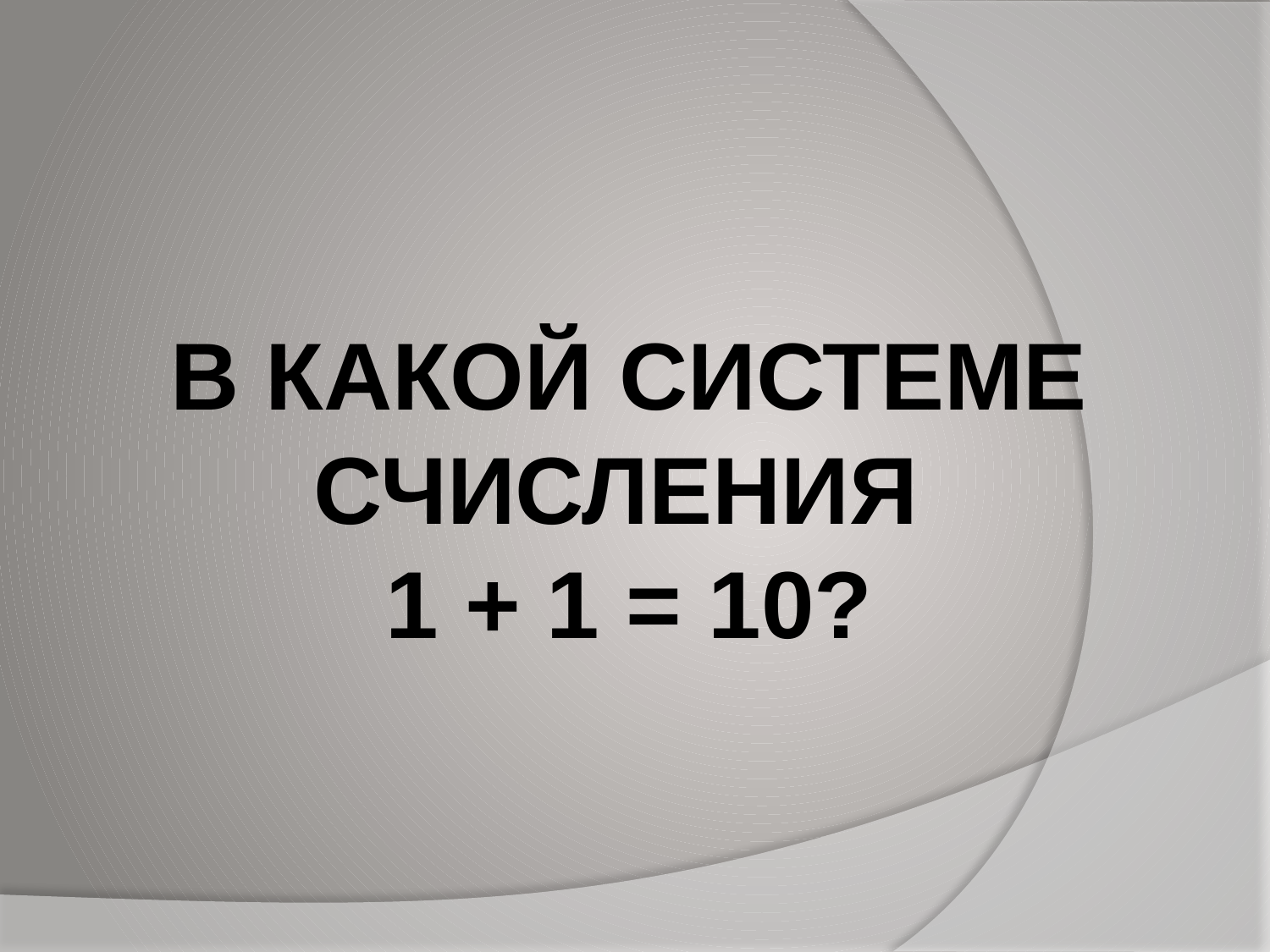

# В КАКОЙ СИСТЕМЕ СЧИСЛЕНИЯ 1 + 1 = 10?